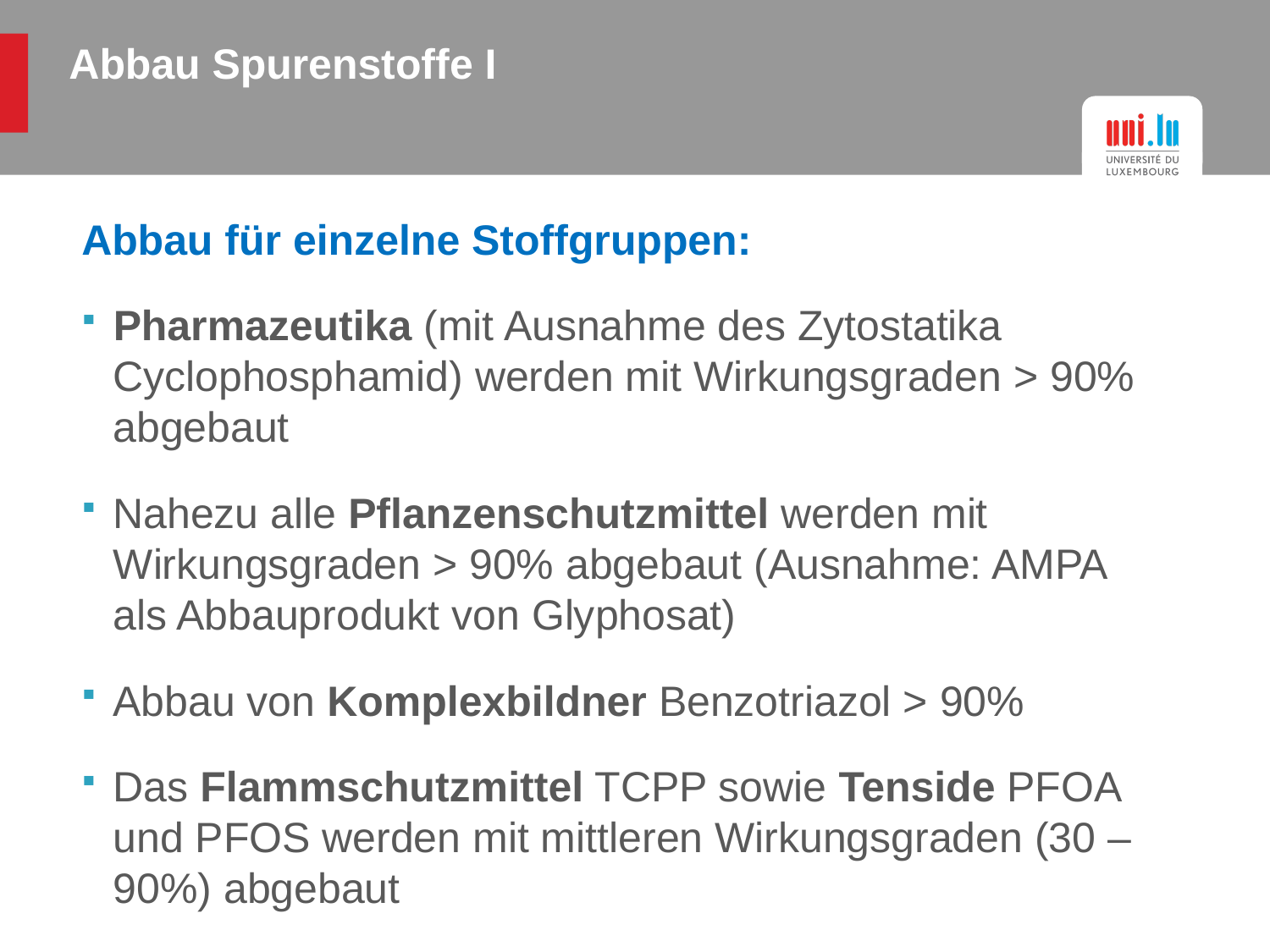

# Abbau Spurenstoffe I
Abbau für einzelne Stoffgruppen:
Pharmazeutika (mit Ausnahme des Zytostatika Cyclophosphamid) werden mit Wirkungsgraden > 90% abgebaut
Nahezu alle Pflanzenschutzmittel werden mit Wirkungsgraden > 90% abgebaut (Ausnahme: AMPA als Abbauprodukt von Glyphosat)
Abbau von Komplexbildner Benzotriazol > 90%
Das Flammschutzmittel TCPP sowie Tenside PFOA und PFOS werden mit mittleren Wirkungsgraden (30 – 90%) abgebaut